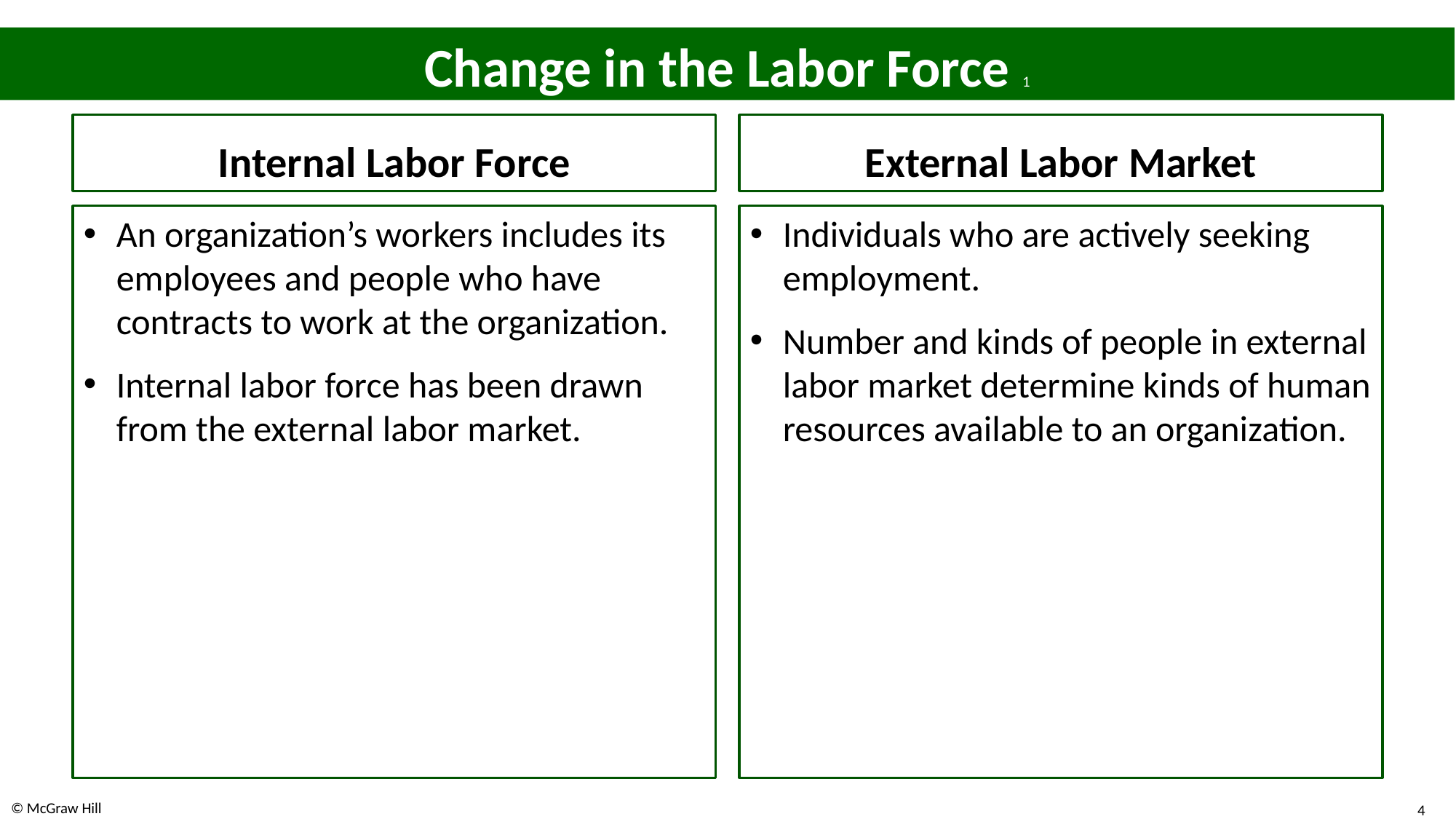

# Change in the Labor Force 1
Internal Labor Force
External Labor Market
An organization’s workers includes its employees and people who have contracts to work at the organization.
Internal labor force has been drawn from the external labor market.
Individuals who are actively seeking employment.
Number and kinds of people in external labor market determine kinds of human resources available to an organization.